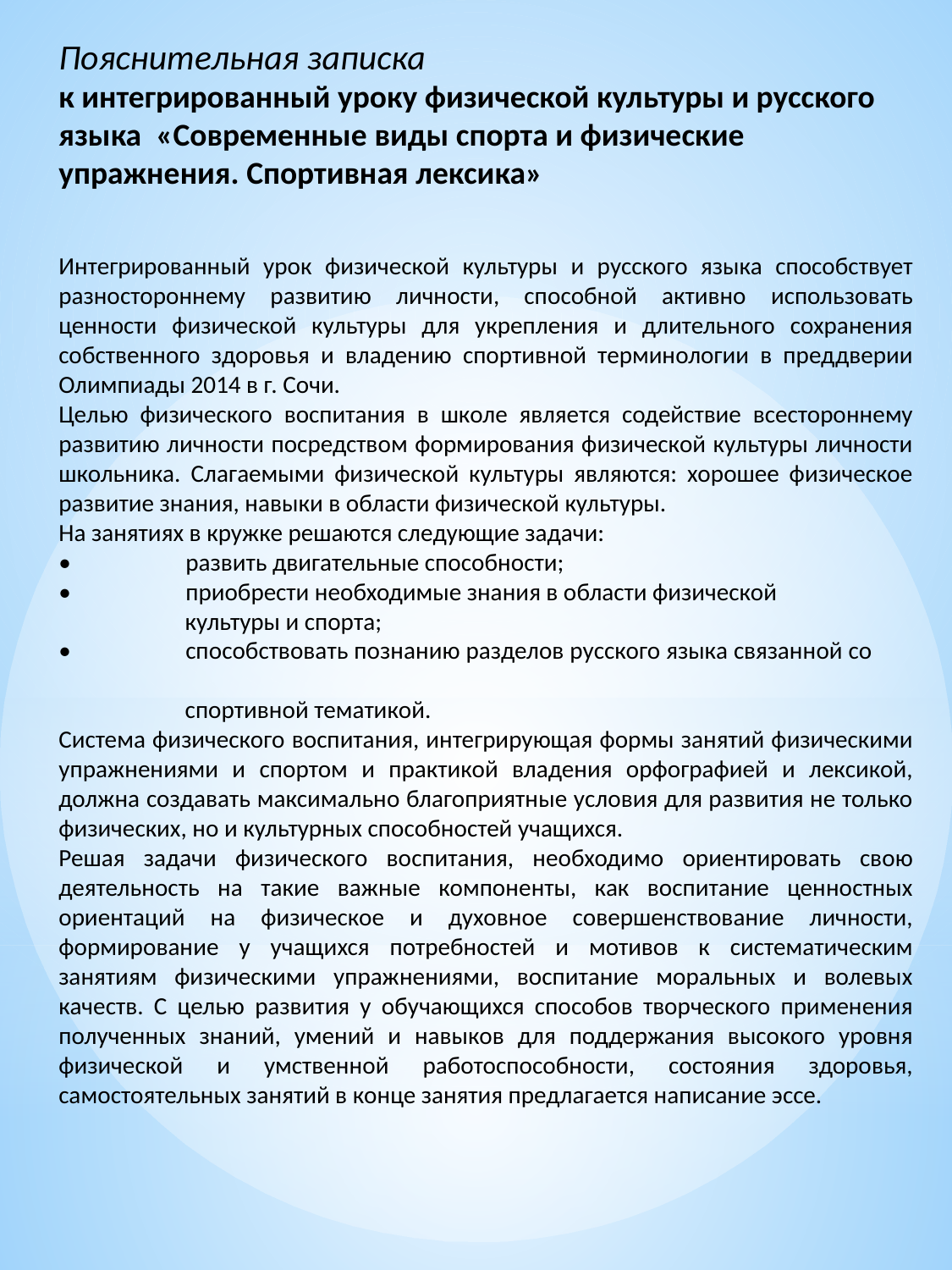

Пояснительная записка
к интегрированный уроку физической культуры и русского языка  «Современные виды спорта и физические упражнения. Спортивная лексика»

Интегрированный урок физической культуры и русского языка способствует разностороннему развитию личности, способной активно использовать ценности физической культуры для укрепления и длительного сохранения собственного здоровья и владению спортивной терминологии в преддверии Олимпиады 2014 в г. Сочи.
Целью физического воспитания в школе является содействие всестороннему развитию личности посредством формирования физической культуры личности школьника. Слагаемыми физической культуры являются: хорошее физическое развитие знания, навыки в области физической культуры.
На занятиях в кружке решаются следующие задачи:
•	развить двигательные способности;
•	приобрести необходимые знания в области физической
                       культуры и спорта;
•	способствовать познанию разделов русского языка связанной со
                       спортивной тематикой.
Система физического воспитания, интегрирующая формы занятий физическими упражнениями и спортом и практикой владения орфографией и лексикой, должна создавать максимально благоприятные условия для развития не только физических, но и культурных способностей учащихся.
Решая задачи физического воспитания, необходимо ориентировать свою деятельность на такие важные компоненты, как воспитание ценностных ориентаций на физическое и духовное совершенствование личности, формирование у учащихся потребностей и мотивов к систематическим занятиям физическими упражнениями, воспитание моральных и волевых качеств. С целью развития у обучающихся способов творческого применения полученных знаний, умений и навыков для поддержания высокого уровня физической и умственной работоспособности, состояния здоровья, самостоятельных занятий в конце занятия предлагается написание эссе.